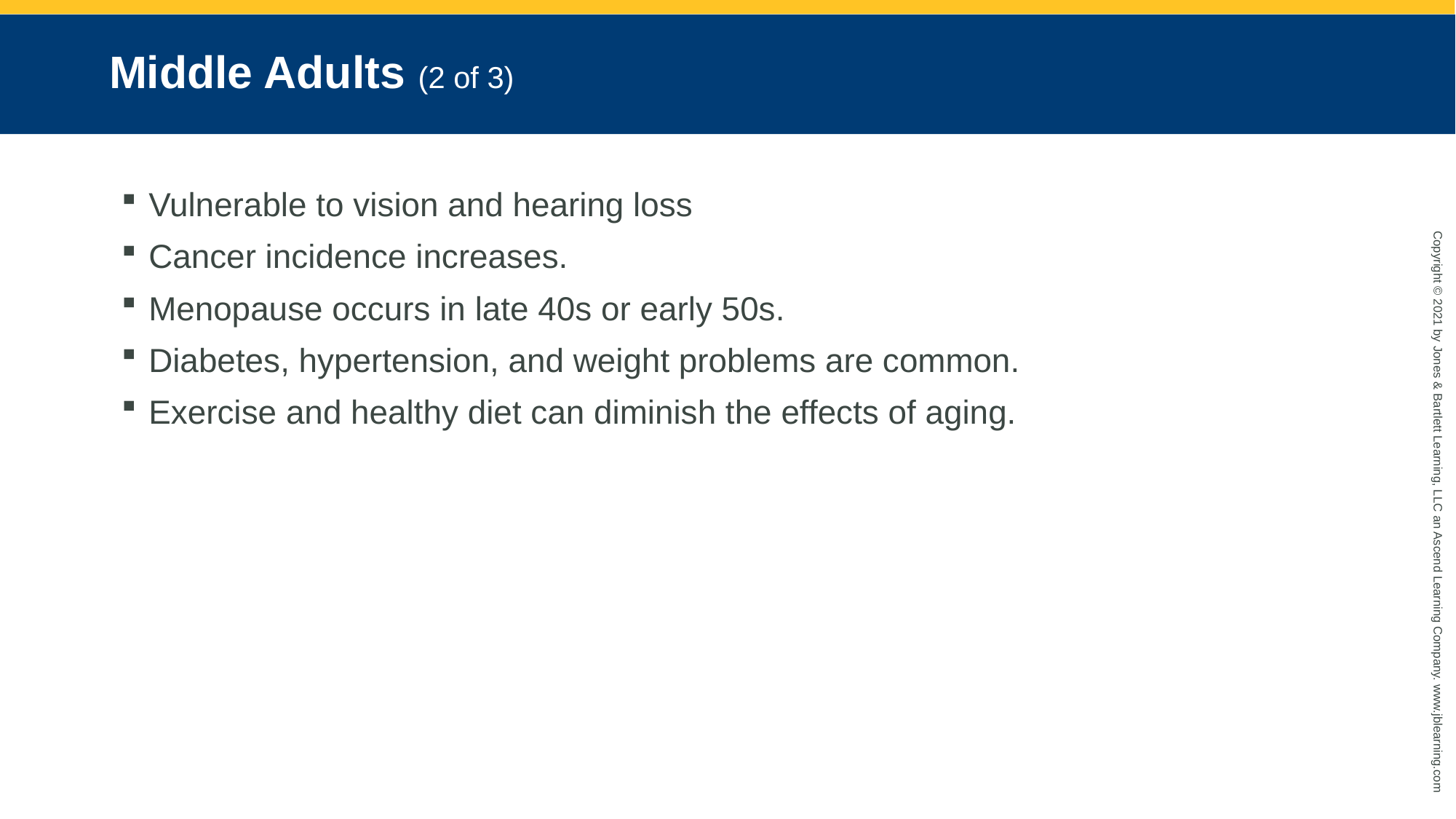

# Middle Adults (2 of 3)
Vulnerable to vision and hearing loss
Cancer incidence increases.
Menopause occurs in late 40s or early 50s.
Diabetes, hypertension, and weight problems are common.
Exercise and healthy diet can diminish the effects of aging.